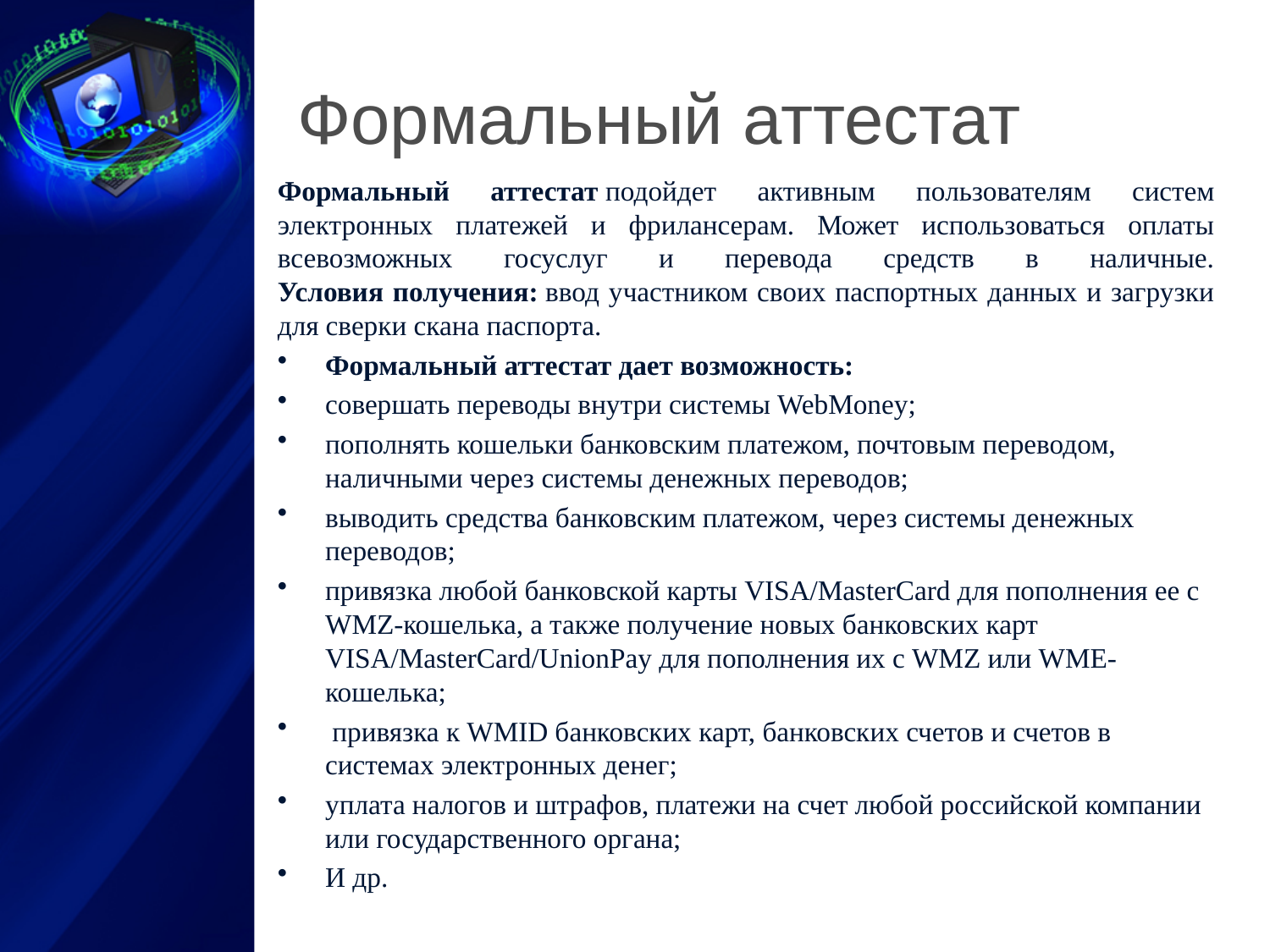

# Формальный аттестат
Формальный аттестат подойдет активным пользователям систем электронных платежей и фрилансерам. Может использоваться оплаты всевозможных госуслуг и перевода средств в наличные.
Условия получения: ввод участником своих паспортных данных и загрузки для сверки скана паспорта.
Формальный аттестат дает возможность:
совершать переводы внутри системы WebMoney;
пополнять кошельки банковским платежом, почтовым переводом, наличными через системы денежных переводов;
выводить средства банковским платежом, через системы денежных переводов;
привязка любой банковской карты VISA/MasterCard для пополнения ее с WMZ-кошелька, а также получение новых банковских карт VISA/MasterCard/UnionPay для пополнения их с WMZ или WME-кошелька;
 привязка к WMID банковских карт, банковских счетов и счетов в системах электронных денег;
уплата налогов и штрафов, платежи на счет любой российской компании или государственного органа;
И др.